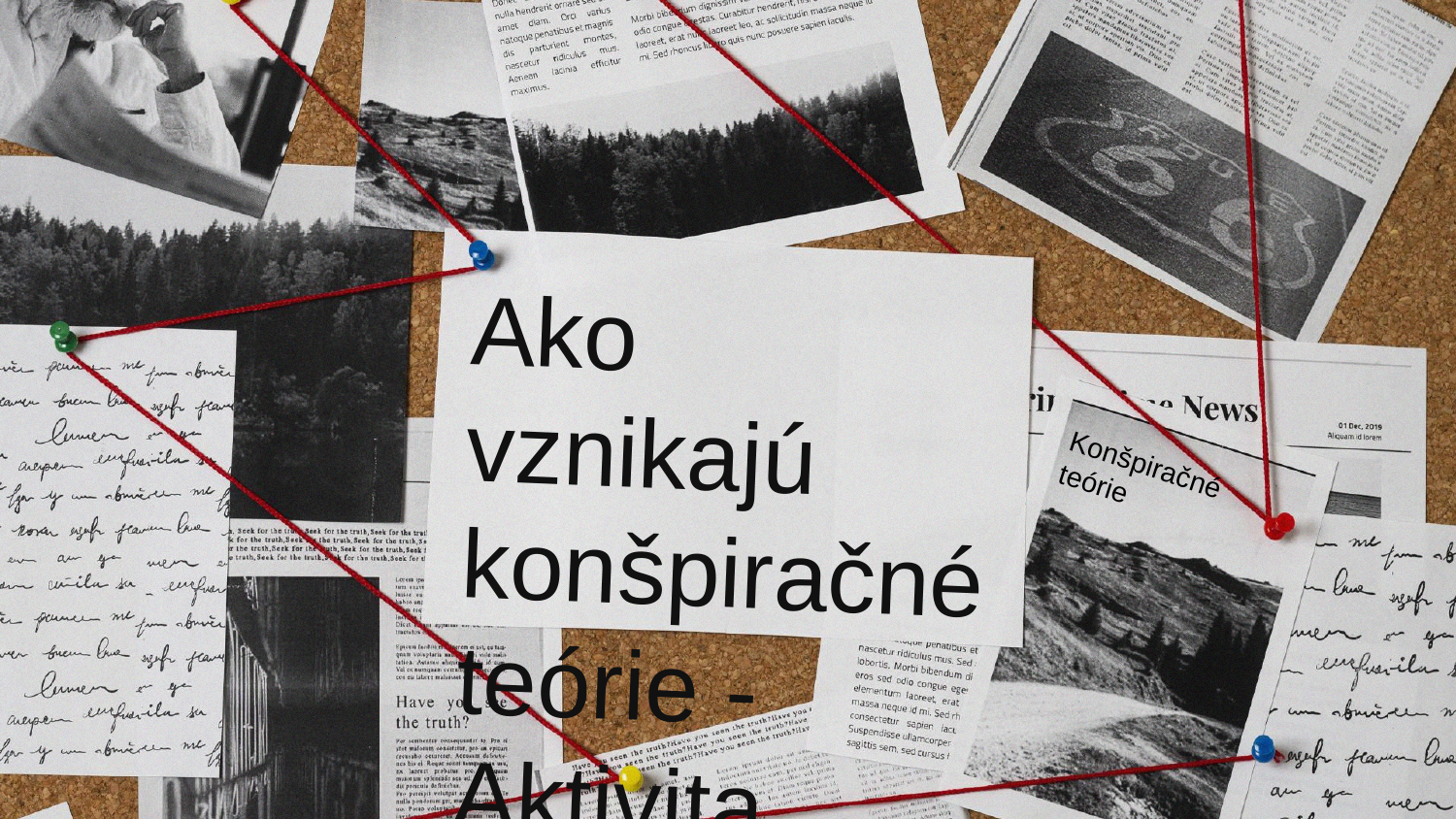

# Ako vznikajú konšpiračné teórie - Aktivita
Konšpiračné teórie